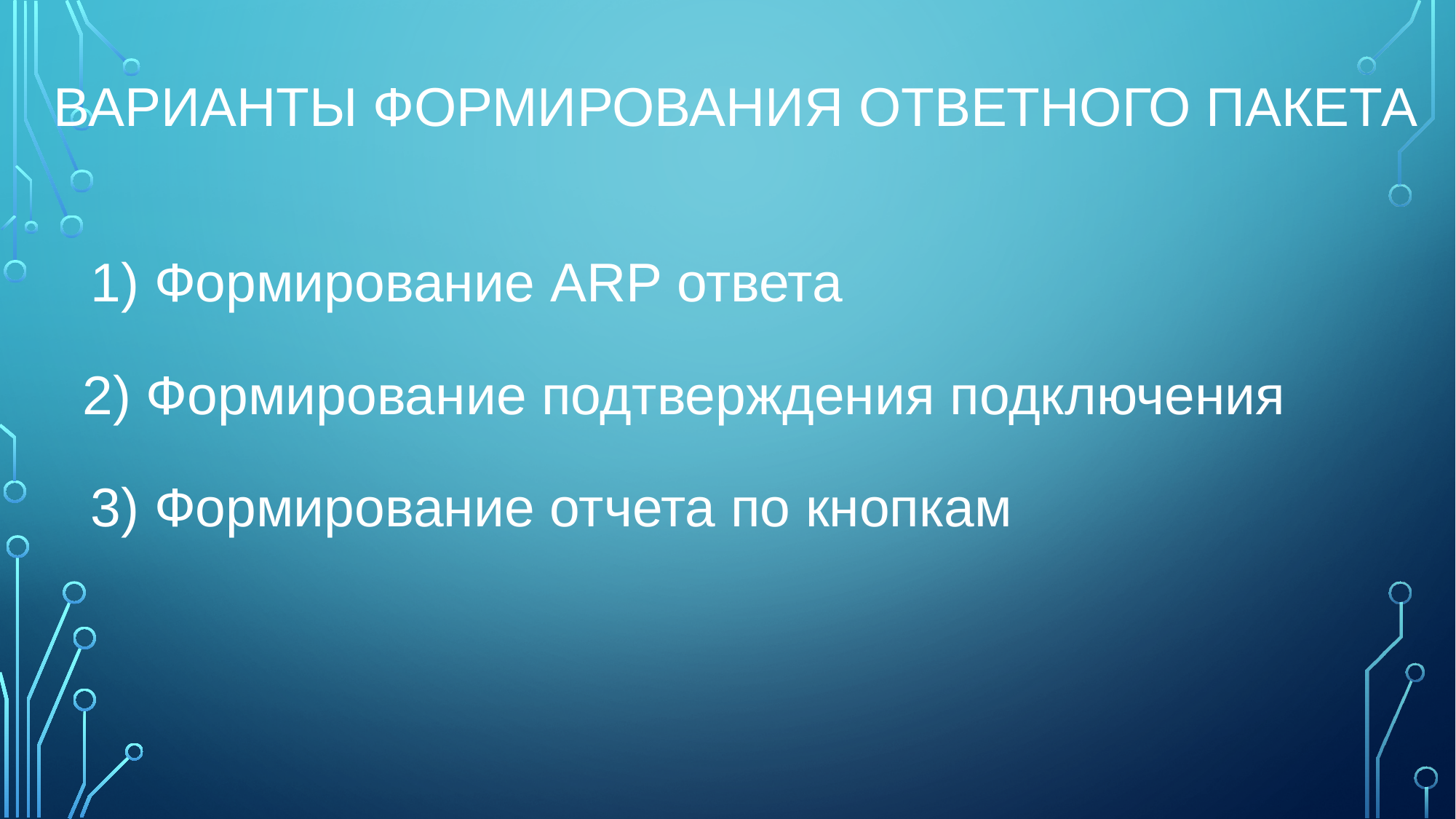

ВАРИАНТЫ ФОРМИРОВАНИЯ ОТВЕТНОГО ПАКЕТА
1) Формирование ARP ответа
2) Формирование подтверждения подключения
3) Формирование отчета по кнопкам